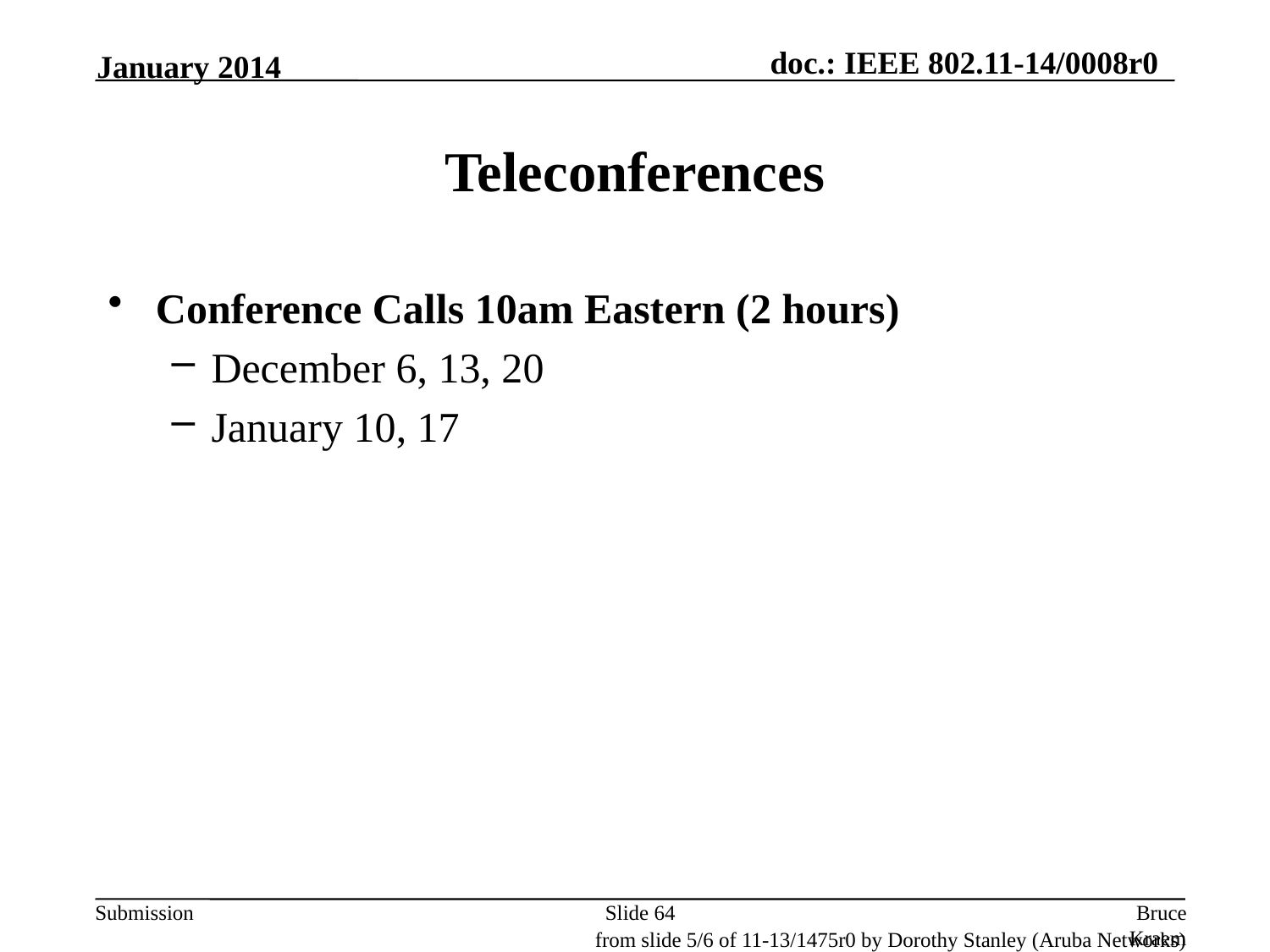

January 2014
# Teleconferences
Conference Calls 10am Eastern (2 hours)
December 6, 13, 20
January 10, 17

Slide 64
Bruce Kraemer, Marvell
from slide 5/6 of 11-13/1475r0 by Dorothy Stanley (Aruba Networks)